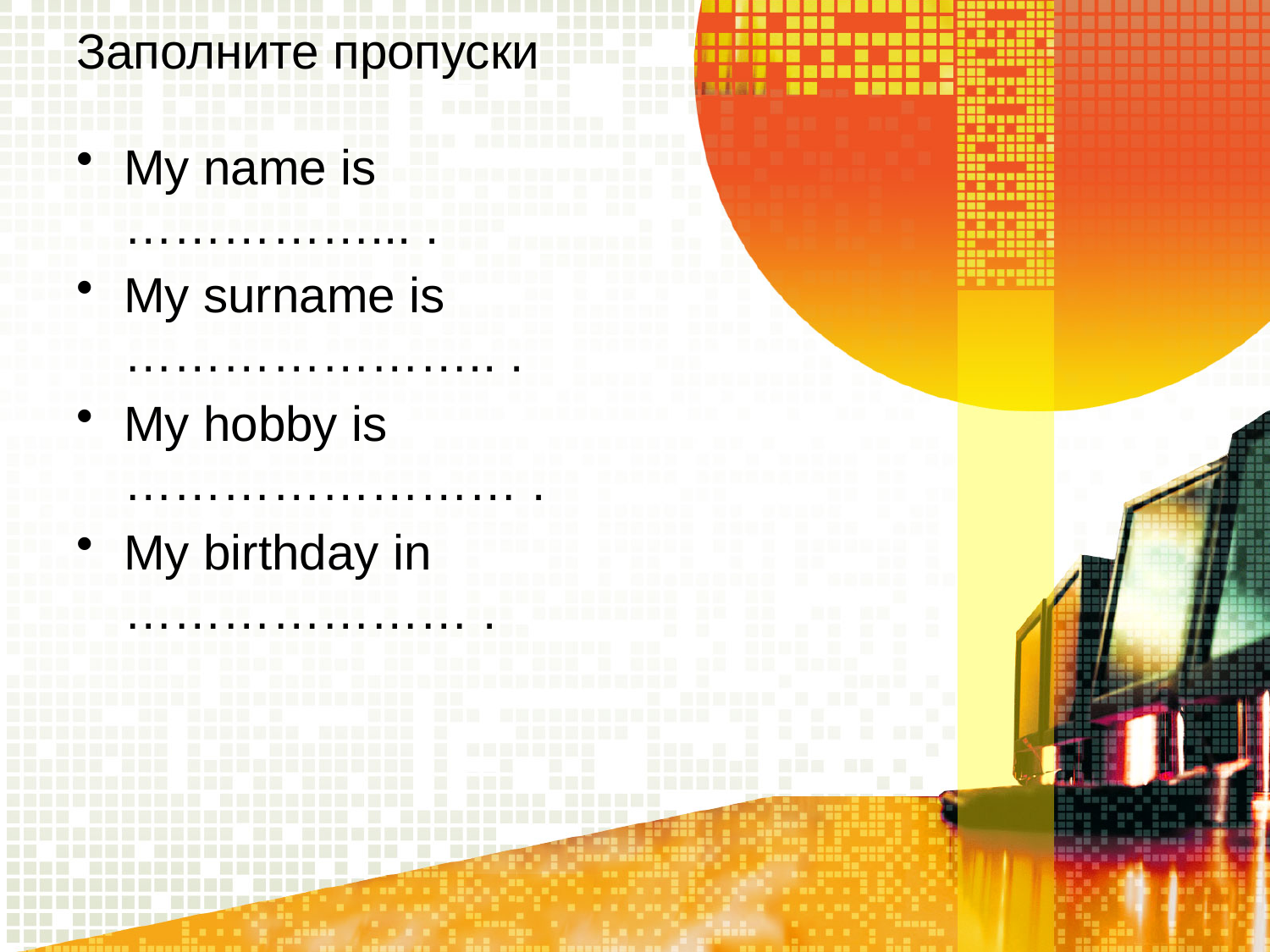

# Заполните пропуски
My name is ……………... .
My surname is ………………….. .
My hobby is …………………… .
My birthday in ………………… .